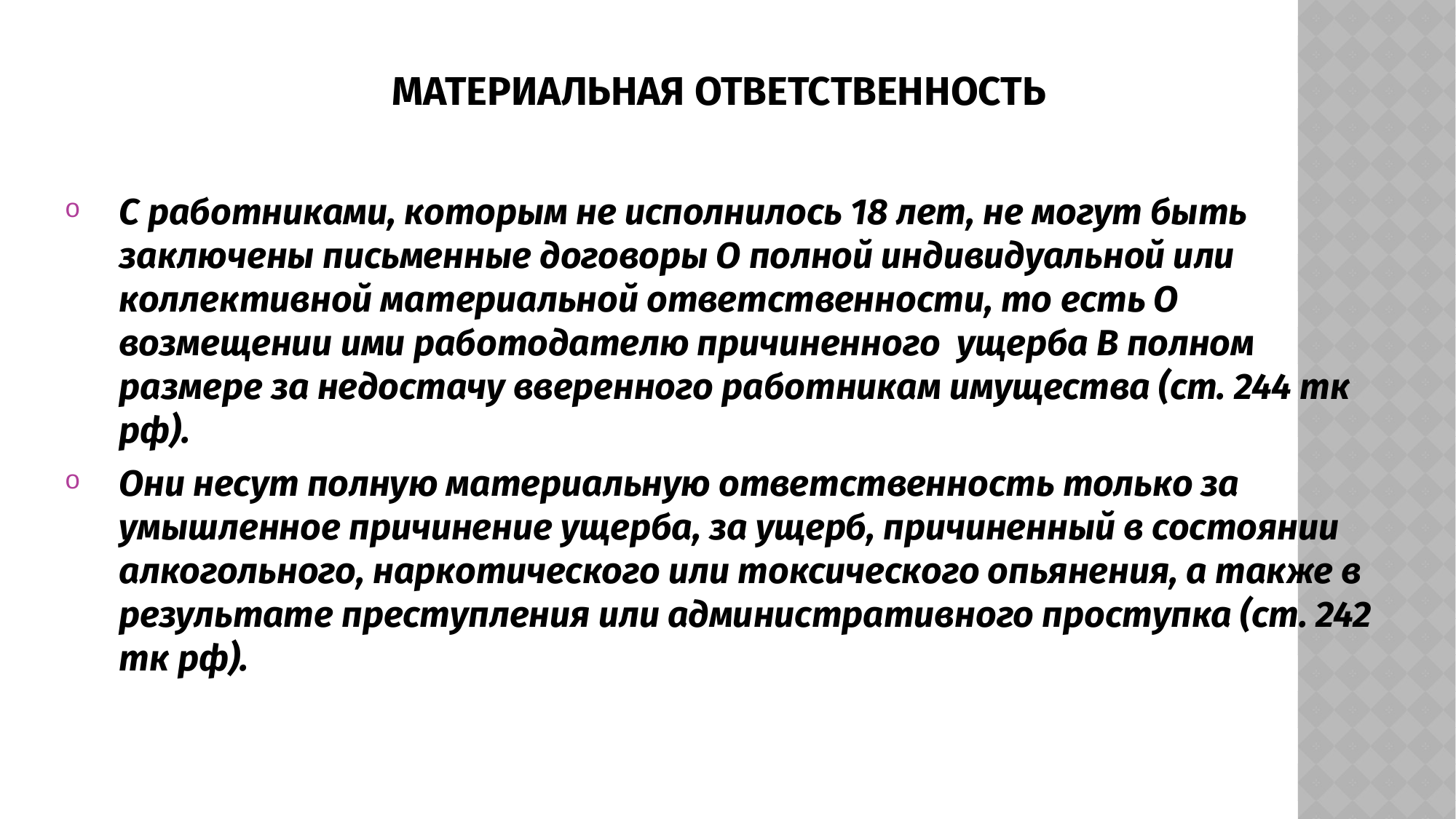

# Материальная ответственность
С работниками, которым не исполнилось 18 лет, не могут быть заключены письменные договоры О полной индивидуальной или коллективной материальной ответственности, то есть О возмещении ими работодателю причиненного  ущерба В полном размере за недостачу вверенного работникам имущества (ст. 244 тк рф).
Они несут полную материальную ответственность только за умышленное причинение ущерба, за ущерб, причиненный в состоянии алкогольного, наркотического или токсического опьянения, а также в результате преступления или административного проступка (ст. 242 тк рф).